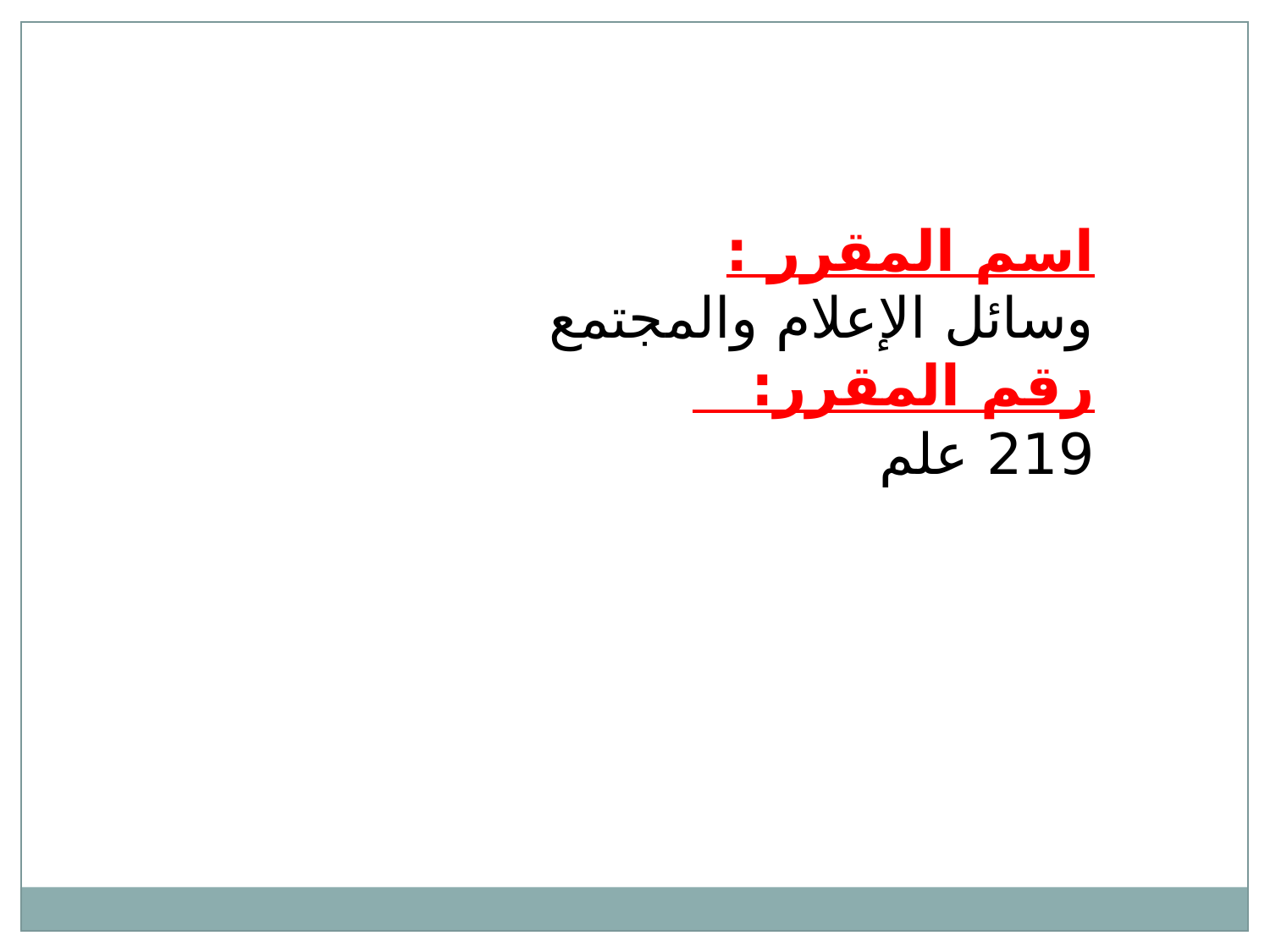

اسم المقرر :
وسائل الإعلام والمجتمع
رقم المقرر:
219 علم